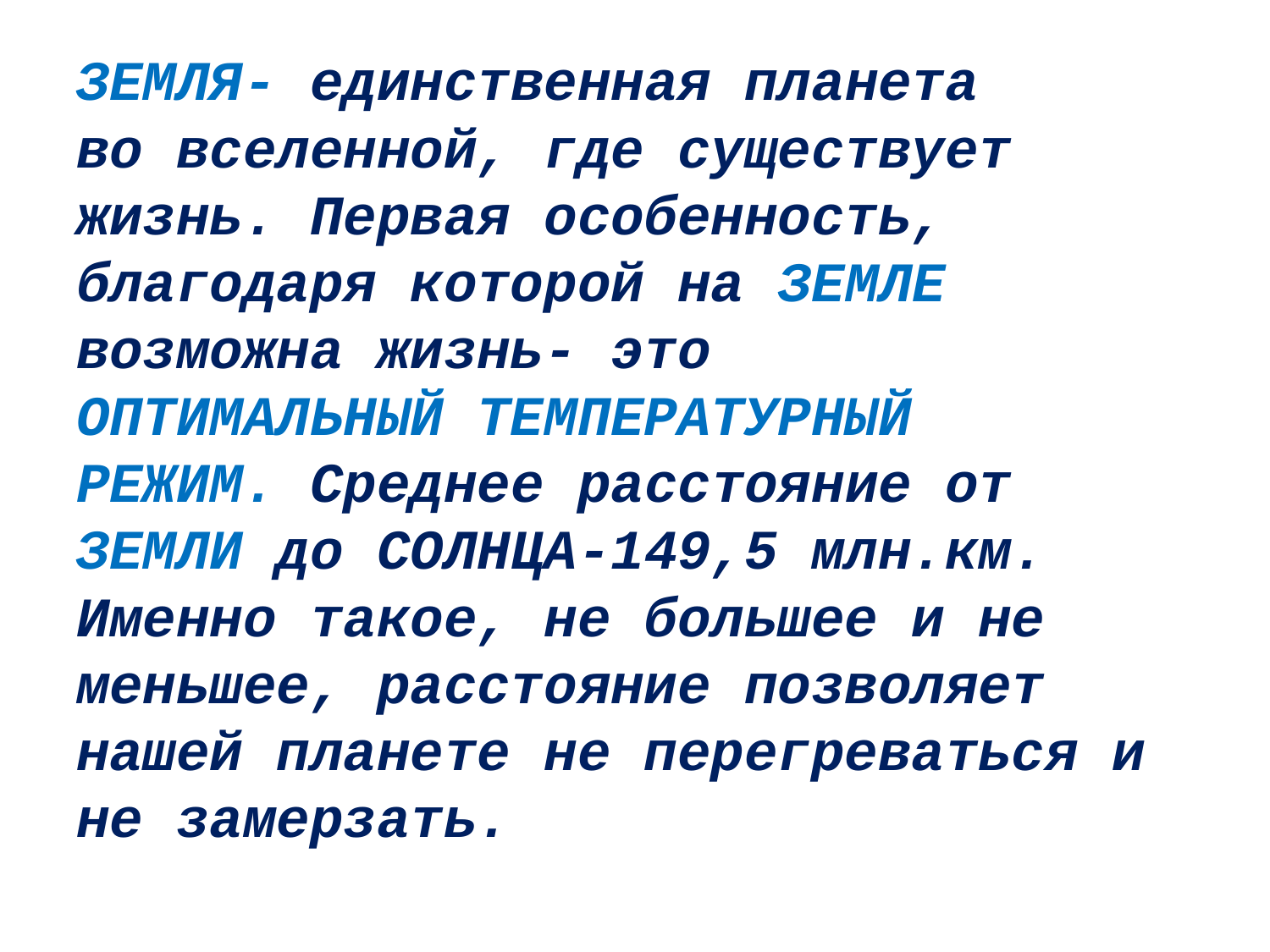

# ЗЕМЛЯ- единственная планета во вселенной, где существует жизнь. Первая особенность, благодаря которой на ЗЕМЛЕ возможна жизнь- это ОПТИМАЛЬНЫЙ ТЕМПЕРАТУРНЫЙ РЕЖИМ. Среднее расстояние от ЗЕМЛИ до СОЛНЦА-149,5 млн.км. Именно такое, не большее и не меньшее, расстояние позволяет нашей планете не перегреваться и не замерзать.